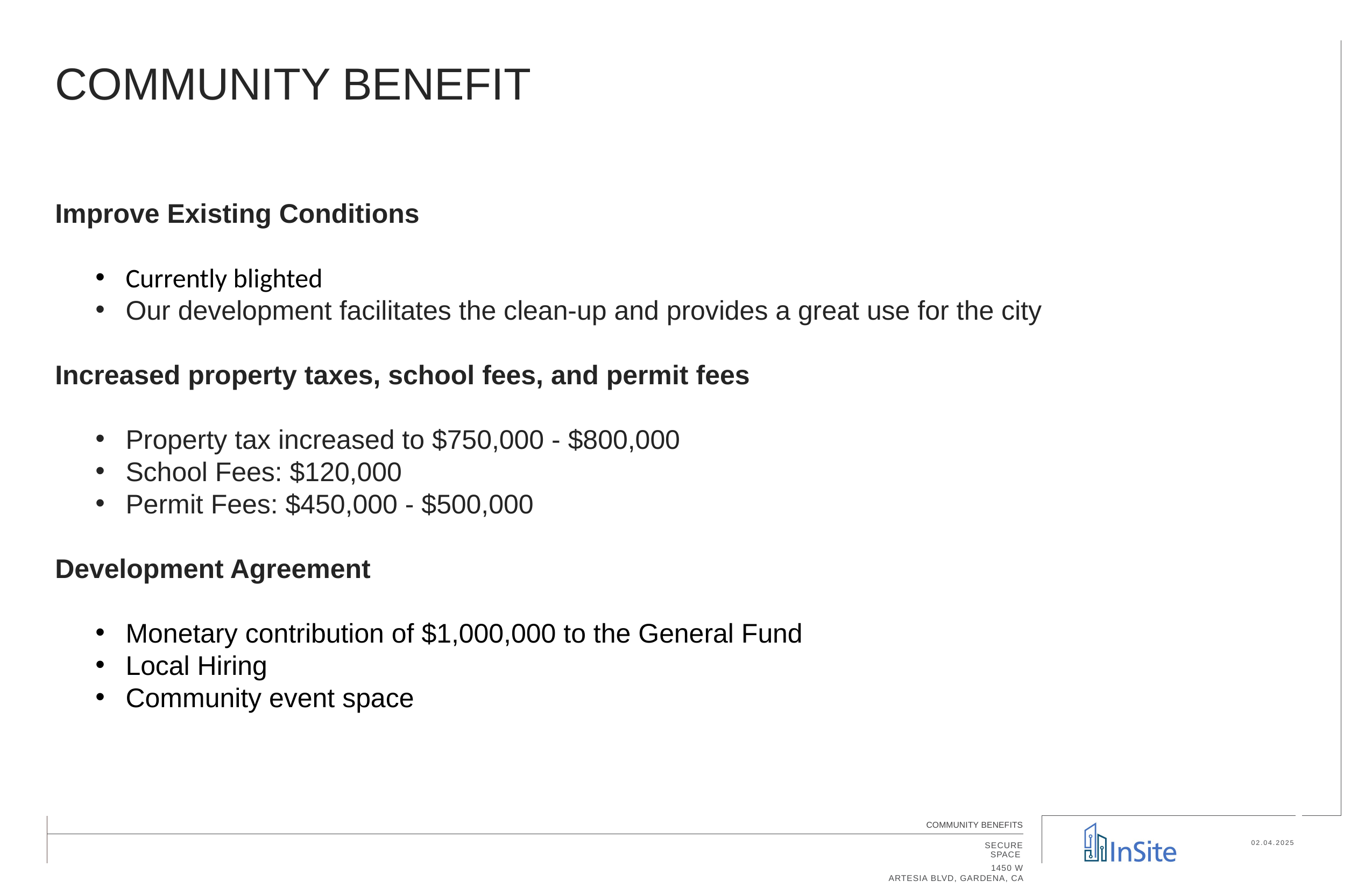

COMMUNITY BENEFIT
Improve Existing Conditions

Currently blighted
Our development facilitates the clean-up and provides a great use for the city

Increased property taxes, school fees, and permit fees

Property tax increased to $750,000 - $800,000
School Fees: $120,000
Permit Fees: $450,000 - $500,000

Development Agreement

Monetary contribution of $1,000,000 to the General Fund
Local Hiring
Community event space

COMMUNITY BENEFITS

02.04.2025
SECURE SPACE
1450 W ARTESIA BLVD, GARDENA, CA